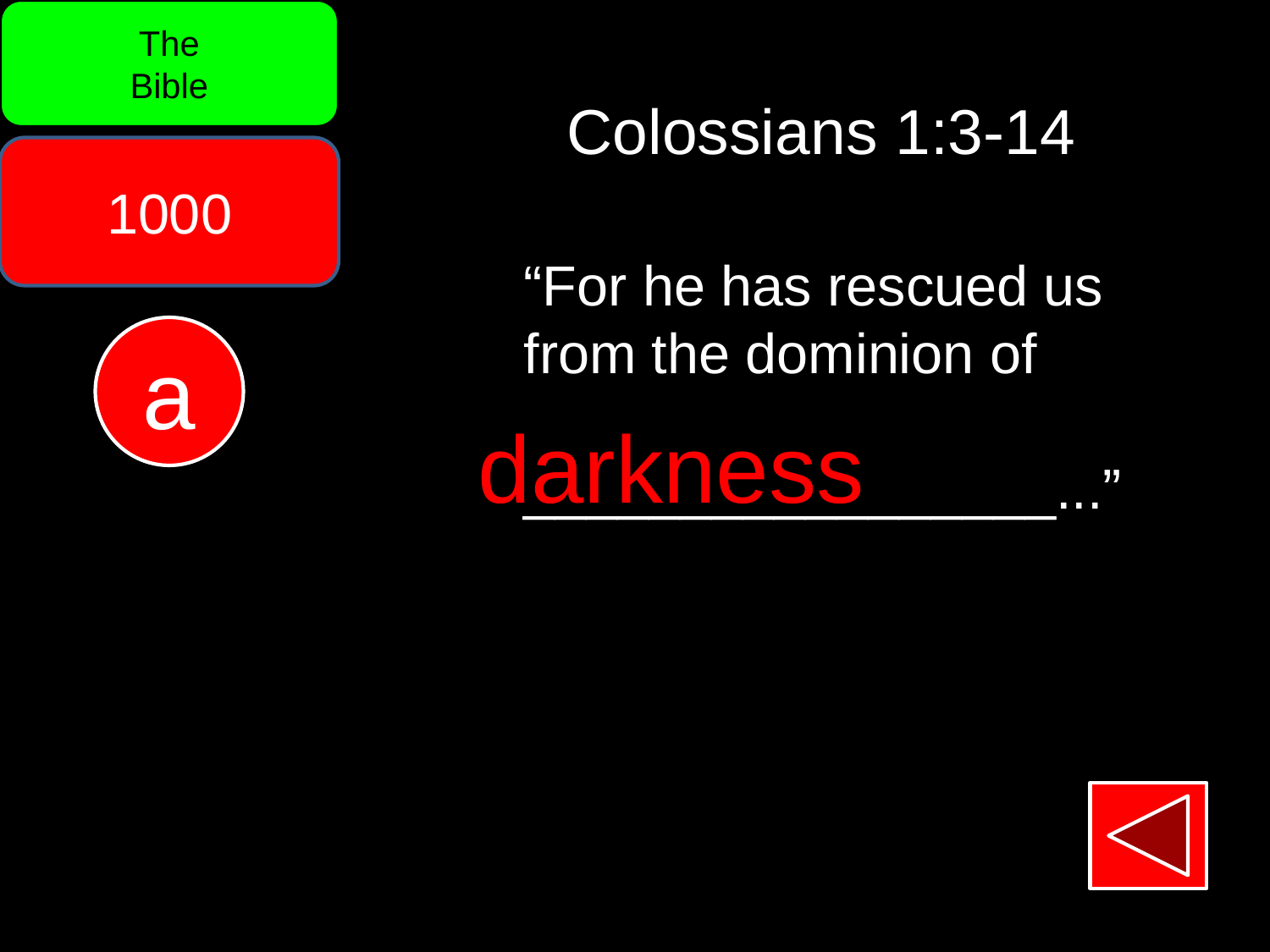

The
Bible
Colossians 1:3-14
1000
“For he has rescued us
from the dominion of

_________________...”
a
darkness